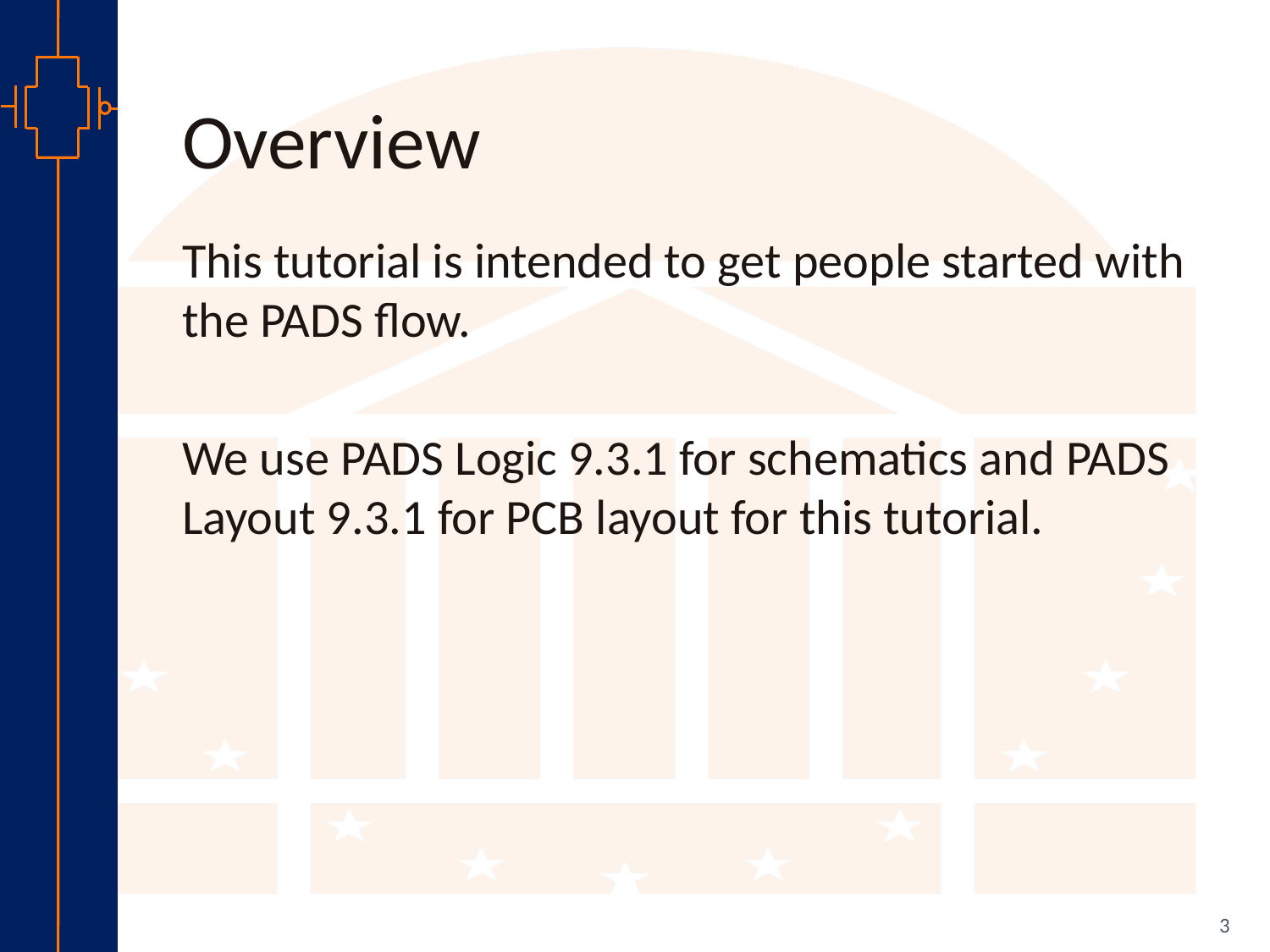

# Overview
This tutorial is intended to get people started with the PADS flow.

We use PADS Logic 9.3.1 for schematics and PADS Layout 9.3.1 for PCB layout for this tutorial.
3